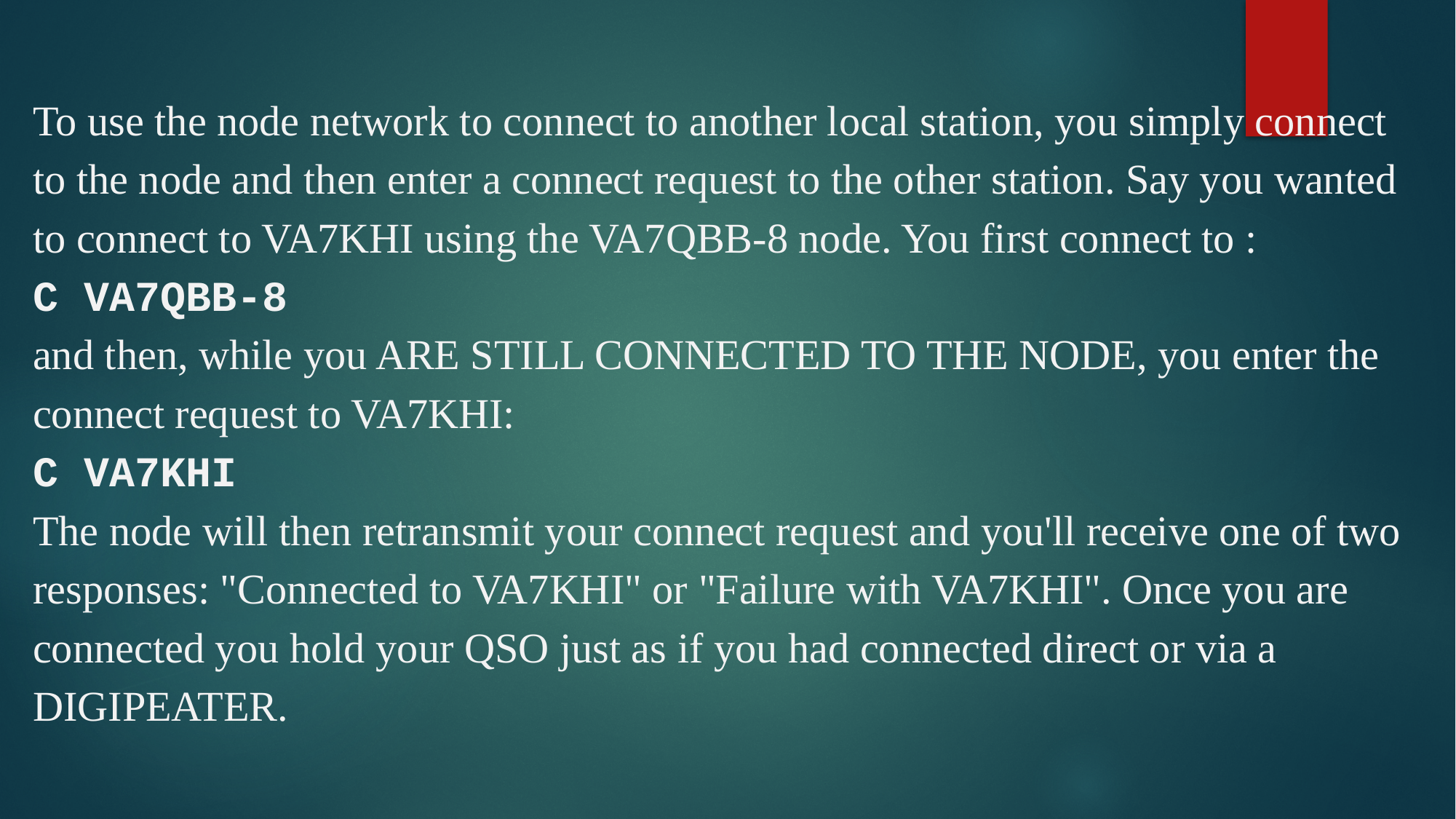

To use the node network to connect to another local station, you simply connect to the node and then enter a connect request to the other station. Say you wanted to connect to VA7KHI using the VA7QBB-8 node. You first connect to :
C VA7QBB-8
and then, while you ARE STILL CONNECTED TO THE NODE, you enter the connect request to VA7KHI:
C VA7KHI
The node will then retransmit your connect request and you'll receive one of two responses: "Connected to VA7KHI" or "Failure with VA7KHI". Once you are connected you hold your QSO just as if you had connected direct or via a DIGIPEATER.